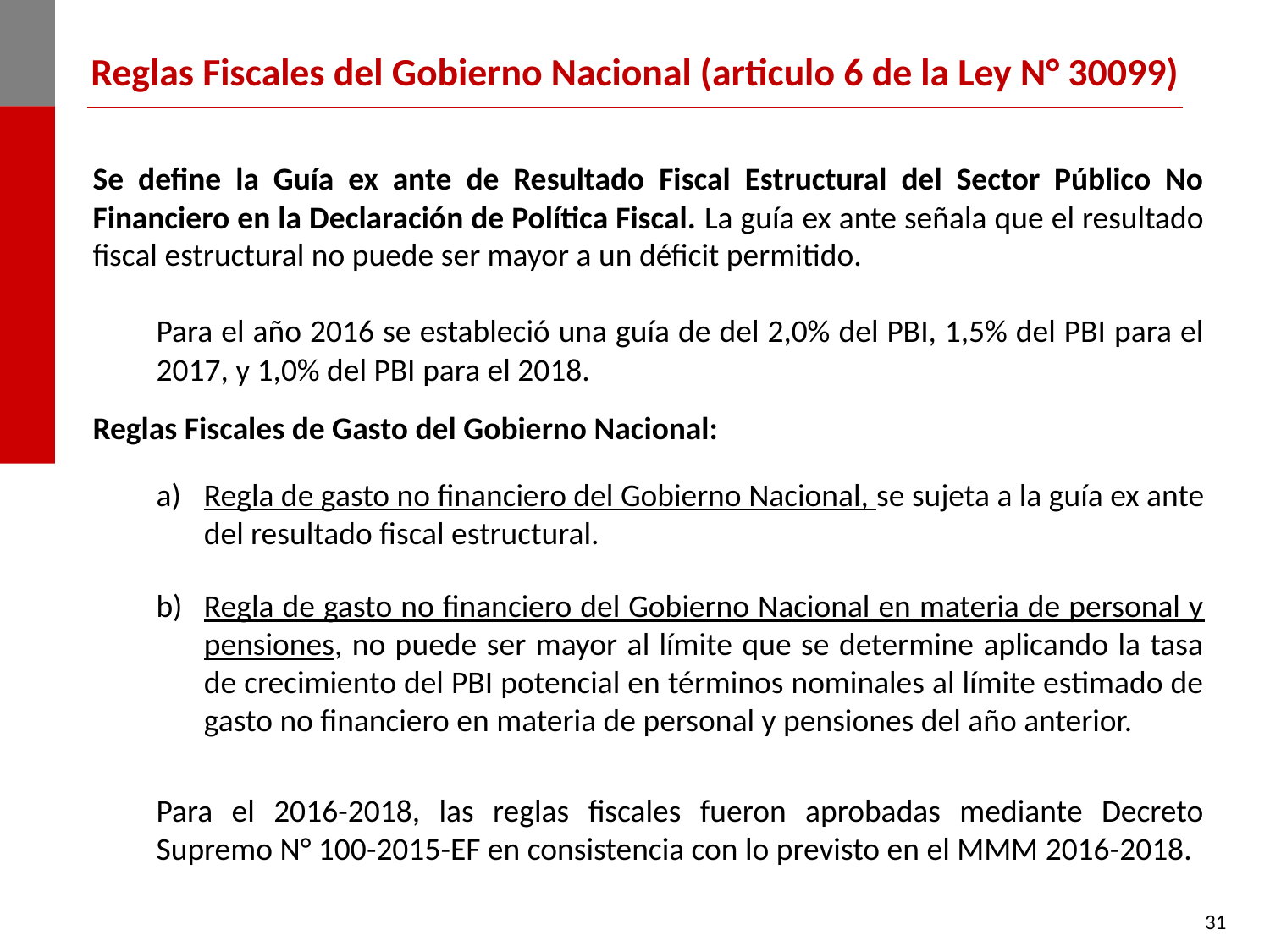

Reglas Fiscales del Gobierno Nacional (articulo 6 de la Ley N° 30099)

Se define la Guía ex ante de Resultado Fiscal Estructural del Sector Público No Financiero en la Declaración de Política Fiscal. La guía ex ante señala que el resultado fiscal estructural no puede ser mayor a un déficit permitido.

Para el año 2016 se estableció una guía de del 2,0% del PBI, 1,5% del PBI para el 2017, y 1,0% del PBI para el 2018.

Reglas Fiscales de Gasto del Gobierno Nacional:

Regla de gasto no financiero del Gobierno Nacional, se sujeta a la guía ex ante del resultado fiscal estructural.

Regla de gasto no financiero del Gobierno Nacional en materia de personal y pensiones, no puede ser mayor al límite que se determine aplicando la tasa de crecimiento del PBI potencial en términos nominales al límite estimado de gasto no financiero en materia de personal y pensiones del año anterior.

Para el 2016-2018, las reglas fiscales fueron aprobadas mediante Decreto Supremo N° 100-2015-EF en consistencia con lo previsto en el MMM 2016-2018.